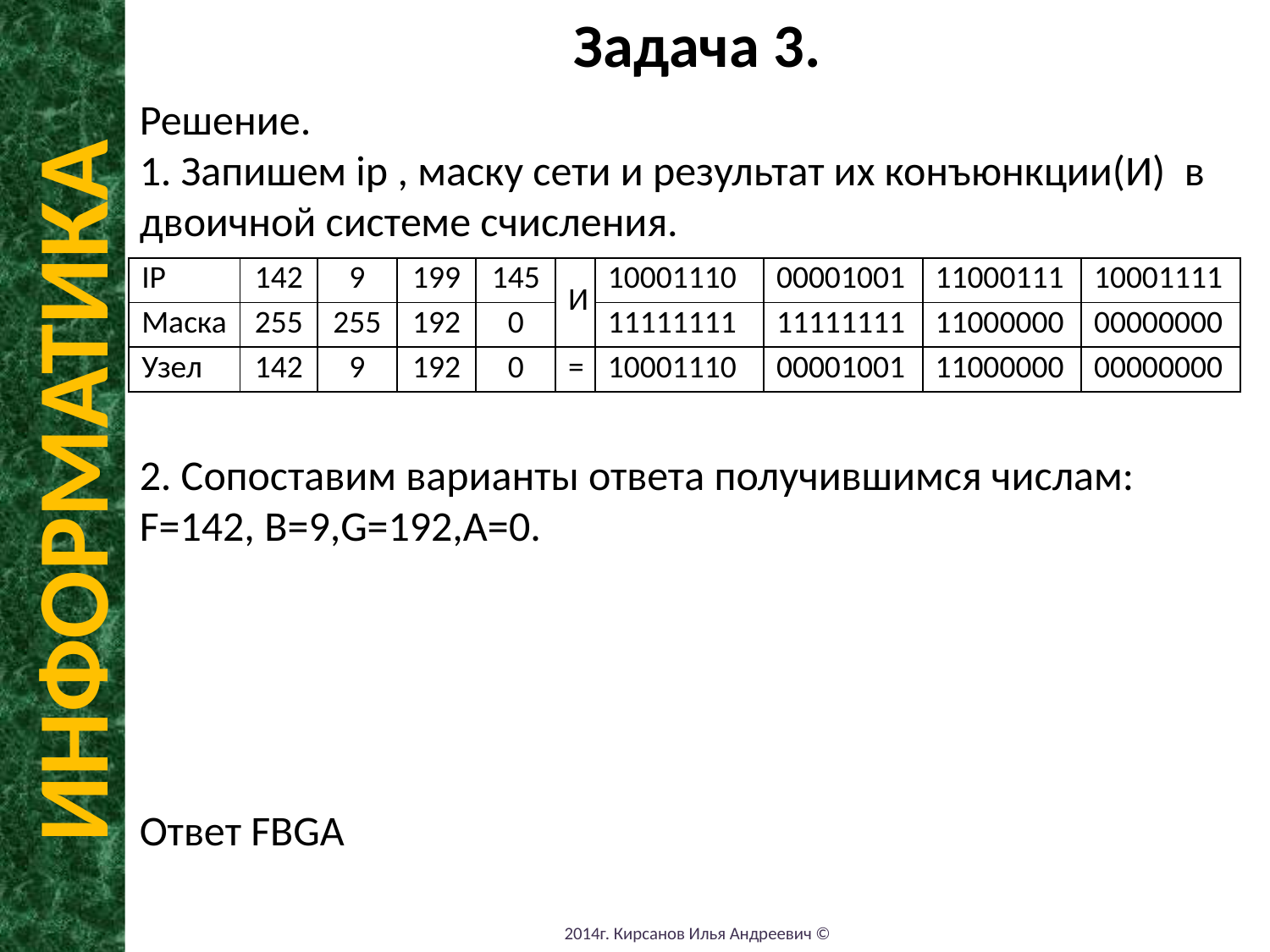

Задача 3.

Решение.
1. Запишем ip , маску сети и результат их конъюнкции(И)  в двоичной системе счисления.

2. Сопоставим варианты ответа получившимся числам: F=142, B=9,G=192,A=0.

Ответ FBGA

| IP | 142 | 9 | 199 | 145 | И | 10001110 | 00001001 | 11000111 | 10001111 |
| --- | --- | --- | --- | --- | --- | --- | --- | --- | --- |
| Маска | 255 | 255 | 192 | 0 |  | 11111111 | 11111111 | 11000000 | 00000000 |
| Узел | 142 | 9 | 192 | 0 | = | 10001110 | 00001001 | 11000000 | 00000000 |
ИНФОРМАТИКА
2014г. Кирсанов Илья Андреевич ©